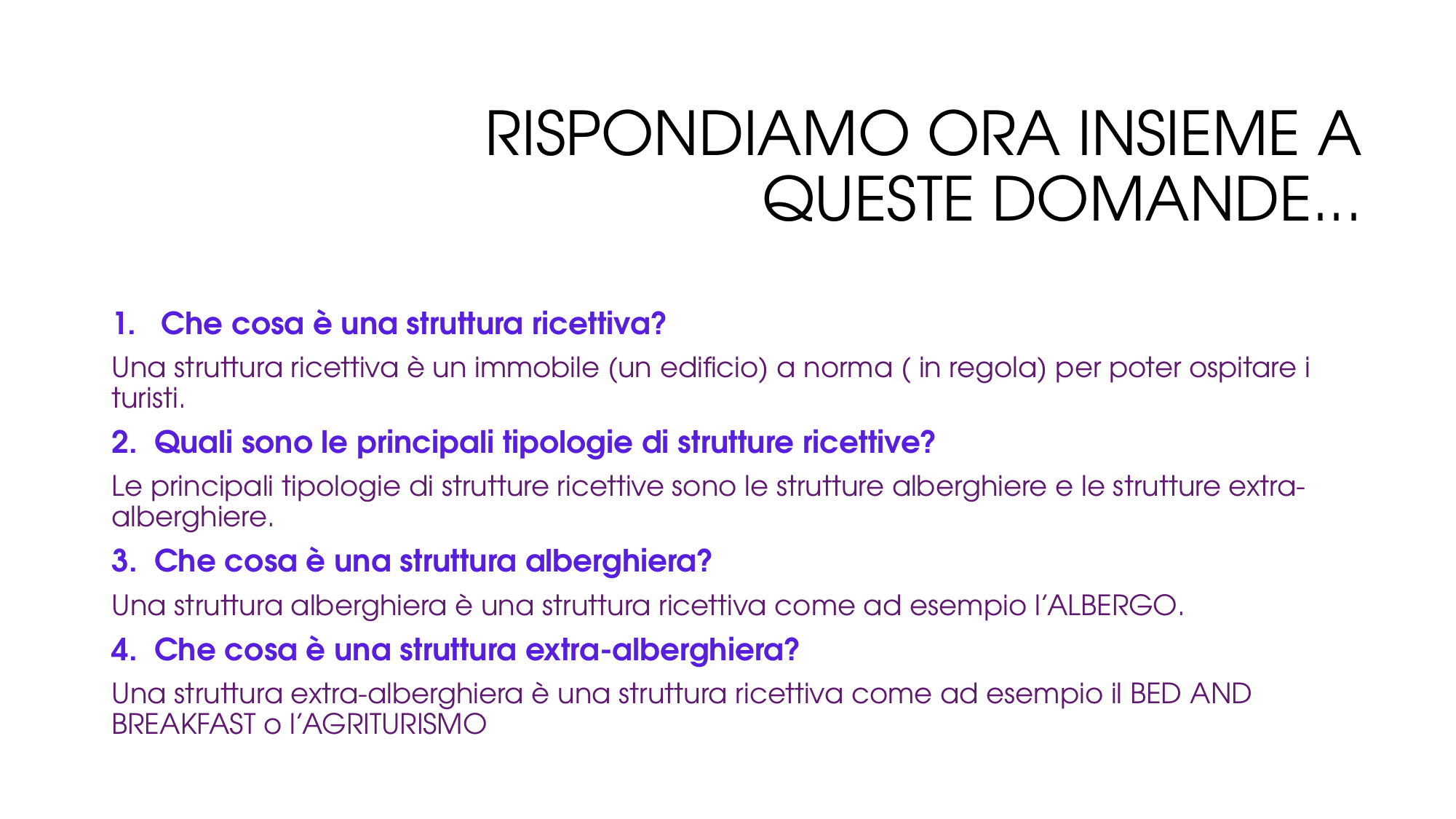

# Rispondiamo ora insieme a queste domande...
Che cosa è una struttura ricettiva?
Una struttura ricettiva è un immobile (un edificio) a norma ( in regola) per poter ospitare i turisti.
2.  Quali sono le principali tipologie di strutture ricettive?
Le principali tipologie di strutture ricettive sono le strutture alberghiere e le strutture extra-alberghiere.
3.  Che cosa è una struttura alberghiera?
Una struttura alberghiera è una struttura ricettiva come ad esempio l’ALBERGO.
4.  Che cosa è una struttura extra-alberghiera?
Una struttura extra-alberghiera è una struttura ricettiva come ad esempio il BED AND BREAKFAST o l’AGRITURISMO